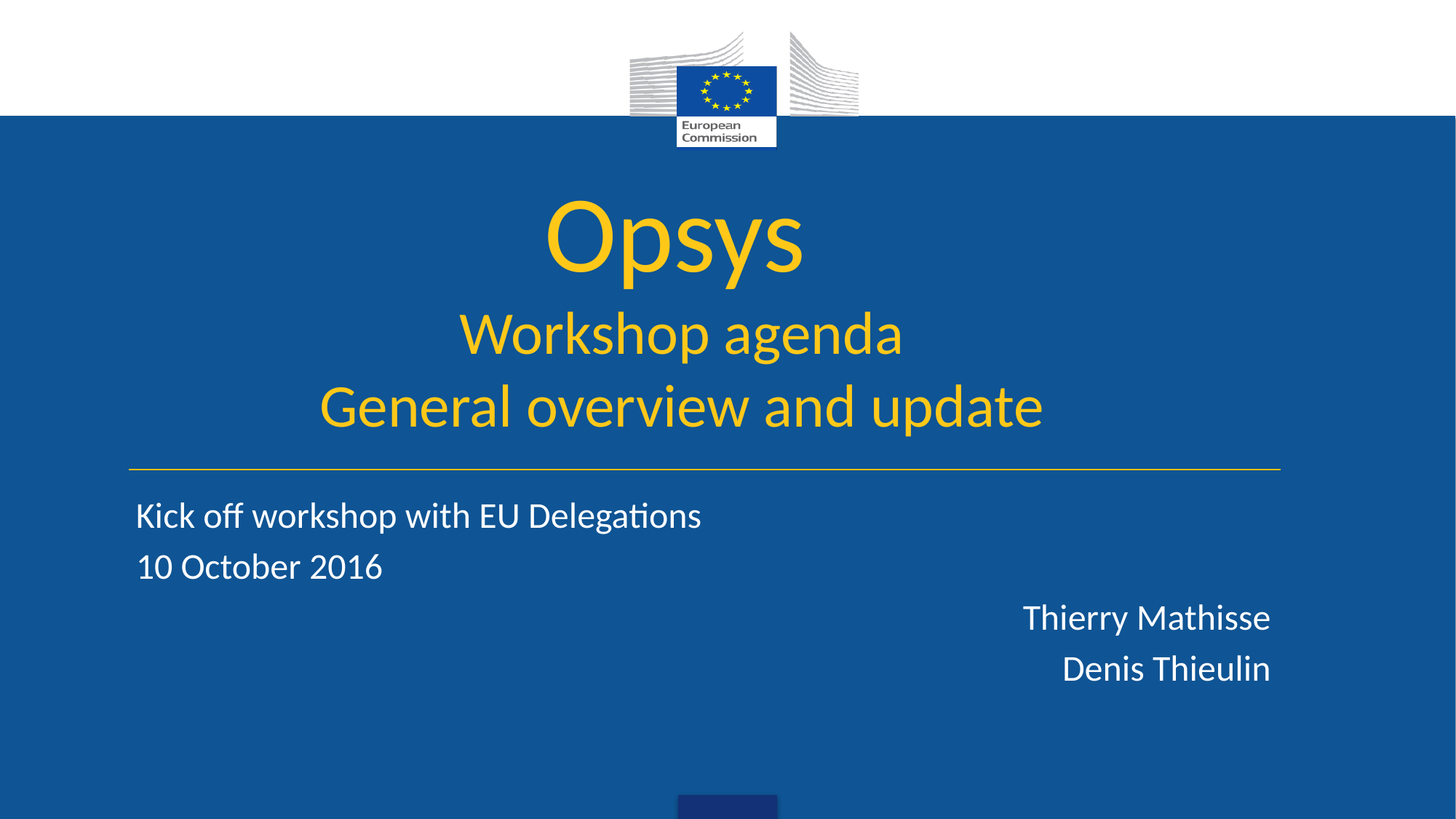

# Opsys Workshop agenda General overview and update
Kick off workshop with EU Delegations
10 October 2016
Thierry Mathisse
Denis Thieulin